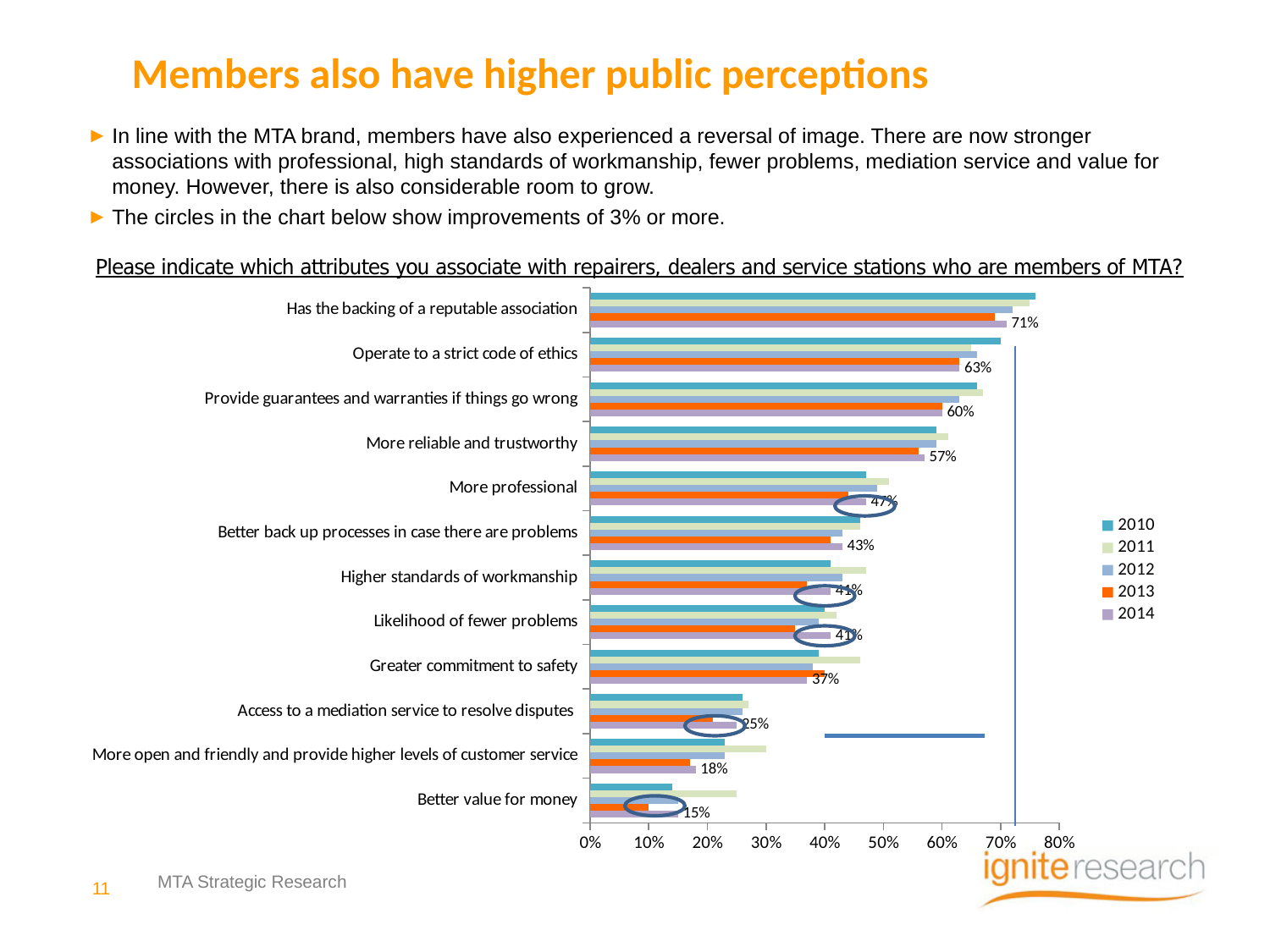

# Members also have higher public perceptions
In line with the MTA brand, members have also experienced a reversal of image. There are now stronger associations with professional, high standards of workmanship, fewer problems, mediation service and value for money. However, there is also considerable room to grow.
The circles in the chart below show improvements of 3% or more.
Please indicate which attributes you associate with repairers, dealers and service stations who are members of MTA?

### Chart

| Category | 2014 | 2013 | 2012 | 2011 | 2010 |
|---|---|---|---|---|---|
| Better value for money | 0.1500000000000002 | 0.1 | 0.1500000000000002 | 0.25 | 0.14 |
| More open and friendly and provide higher levels of customer service | 0.1800000000000002 | 0.17 | 0.23 | 0.3000000000000003 | 0.23 |
| Access to a mediation service to resolve disputes  | 0.25 | 0.2100000000000002 | 0.26 | 0.27 | 0.26 |
| Greater commitment to safety | 0.3700000000000004 | 0.4 | 0.38000000000000045 | 0.46 | 0.39000000000000046 |
| Likelihood of fewer problems | 0.4100000000000003 | 0.3500000000000003 | 0.39000000000000046 | 0.4200000000000003 | 0.4 |
| Higher standards of workmanship | 0.4100000000000003 | 0.3700000000000004 | 0.4300000000000004 | 0.4700000000000001 | 0.4100000000000003 |
| Better back up processes in case there are problems | 0.4300000000000004 | 0.4100000000000003 | 0.4300000000000004 | 0.46 | 0.46 |
| More professional | 0.4700000000000001 | 0.44000000000000006 | 0.4900000000000003 | 0.51 | 0.4700000000000001 |
| More reliable and trustworthy | 0.57 | 0.56 | 0.5900000000000001 | 0.6100000000000007 | 0.5900000000000001 |
| Provide guarantees and warranties if things go wrong | 0.6000000000000006 | 0.6000000000000006 | 0.6300000000000009 | 0.670000000000001 | 0.660000000000001 |
| Operate to a strict code of ethics | 0.6300000000000009 | 0.6300000000000009 | 0.660000000000001 | 0.650000000000001 | 0.7000000000000006 |
| Has the backing of a reputable association | 0.7100000000000006 | 0.6900000000000007 | 0.7200000000000006 | 0.7500000000000009 | 0.7600000000000009 |
MTA Strategic Research
11